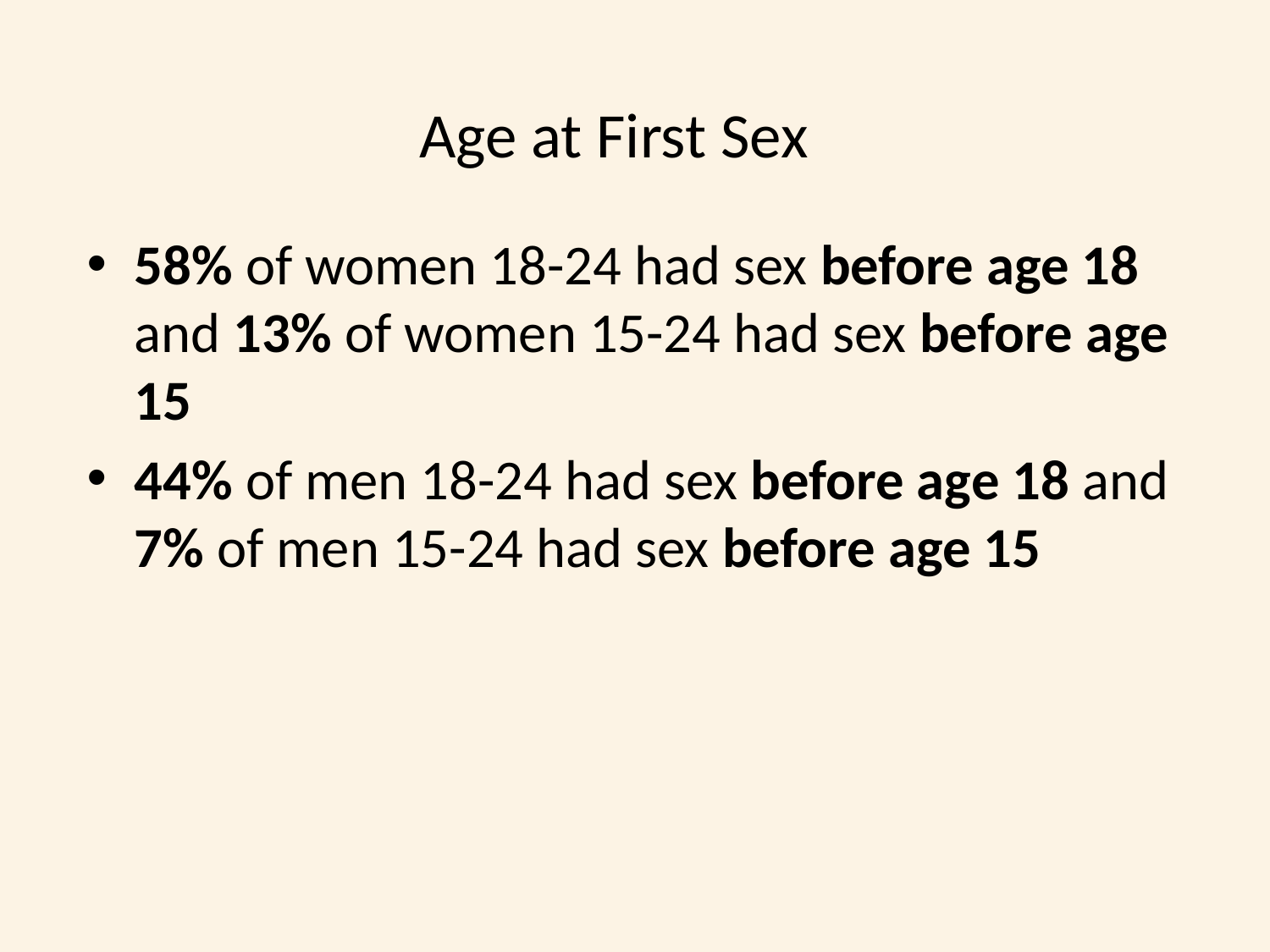

# Age at First Sex
58% of women 18-24 had sex before age 18 and 13% of women 15-24 had sex before age 15
44% of men 18-24 had sex before age 18 and 7% of men 15-24 had sex before age 15